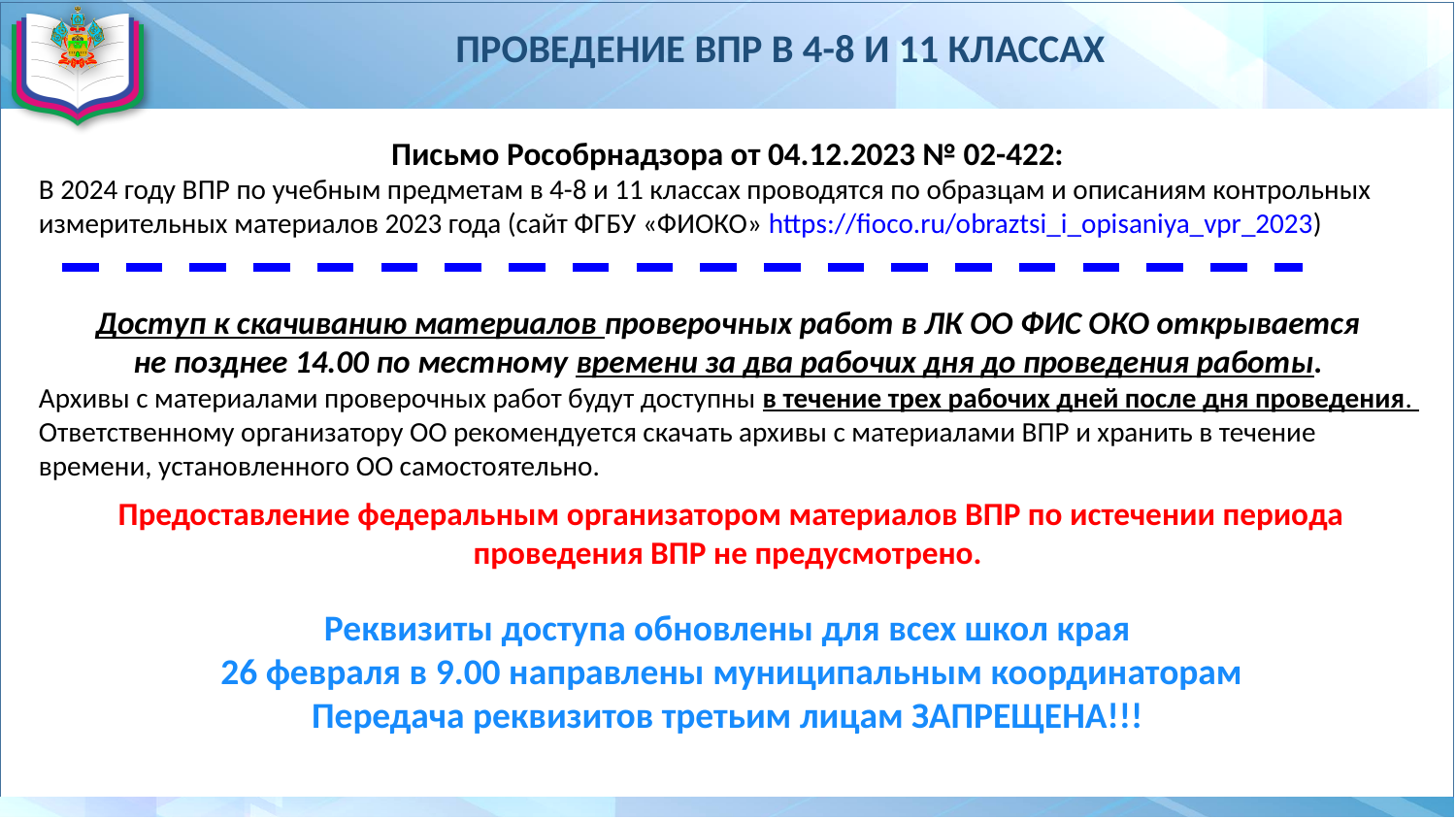

# ПРОВЕДЕНИЕ ВПР В 4-8 И 11 КЛАССАХ
Письмо Рособрнадзора от 04.12.2023 № 02-422:
В 2024 году ВПР по учебным предметам в 4-8 и 11 классах проводятся по образцам и описаниям контрольных измерительных материалов 2023 года (сайт ФГБУ «ФИОКО» https://fioco.ru/obraztsi_i_opisaniya_vpr_2023)

Доступ к скачиванию материалов проверочных работ в ЛК ОО ФИС ОКО открывается
не позднее 14.00 по местному времени за два рабочих дня до проведения работы.
Архивы с материалами проверочных работ будут доступны в течение трех рабочих дней после дня проведения.
Ответственному организатору ОО рекомендуется скачать архивы с материалами ВПР и хранить в течение времени, установленного ОО самостоятельно.

Предоставление федеральным организатором материалов ВПР по истечении периода проведения ВПР не предусмотрено.

Реквизиты доступа обновлены для всех школ края
26 февраля в 9.00 направлены муниципальным координаторам
Передача реквизитов третьим лицам ЗАПРЕЩЕНА!!!